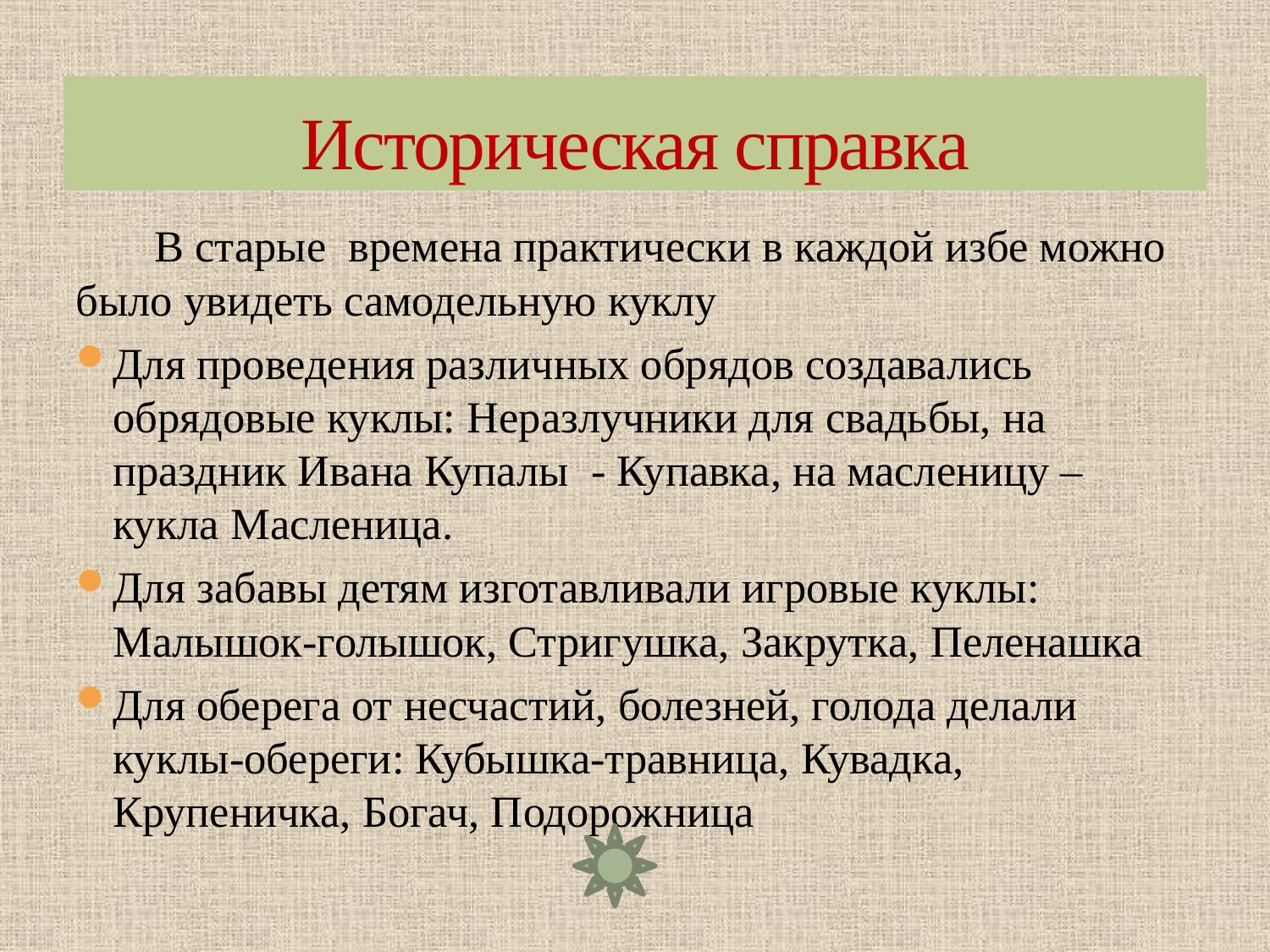

# Историческая справка
       В старые  времена практически в каждой избе можно было увидеть самодельную куклу
Для проведения различных обрядов создавались обрядовые куклы: Неразлучники для свадьбы, на праздник Ивана Купалы  - Купавка, на масленицу – кукла Масленица.
Для забавы детям изготавливали игровые куклы: Малышок-голышок, Стригушка, Закрутка, Пеленашка
Для оберега от несчастий, болезней, голода делали куклы-обереги: Кубышка-травница, Кувадка, Крупеничка, Богач, Подорожница